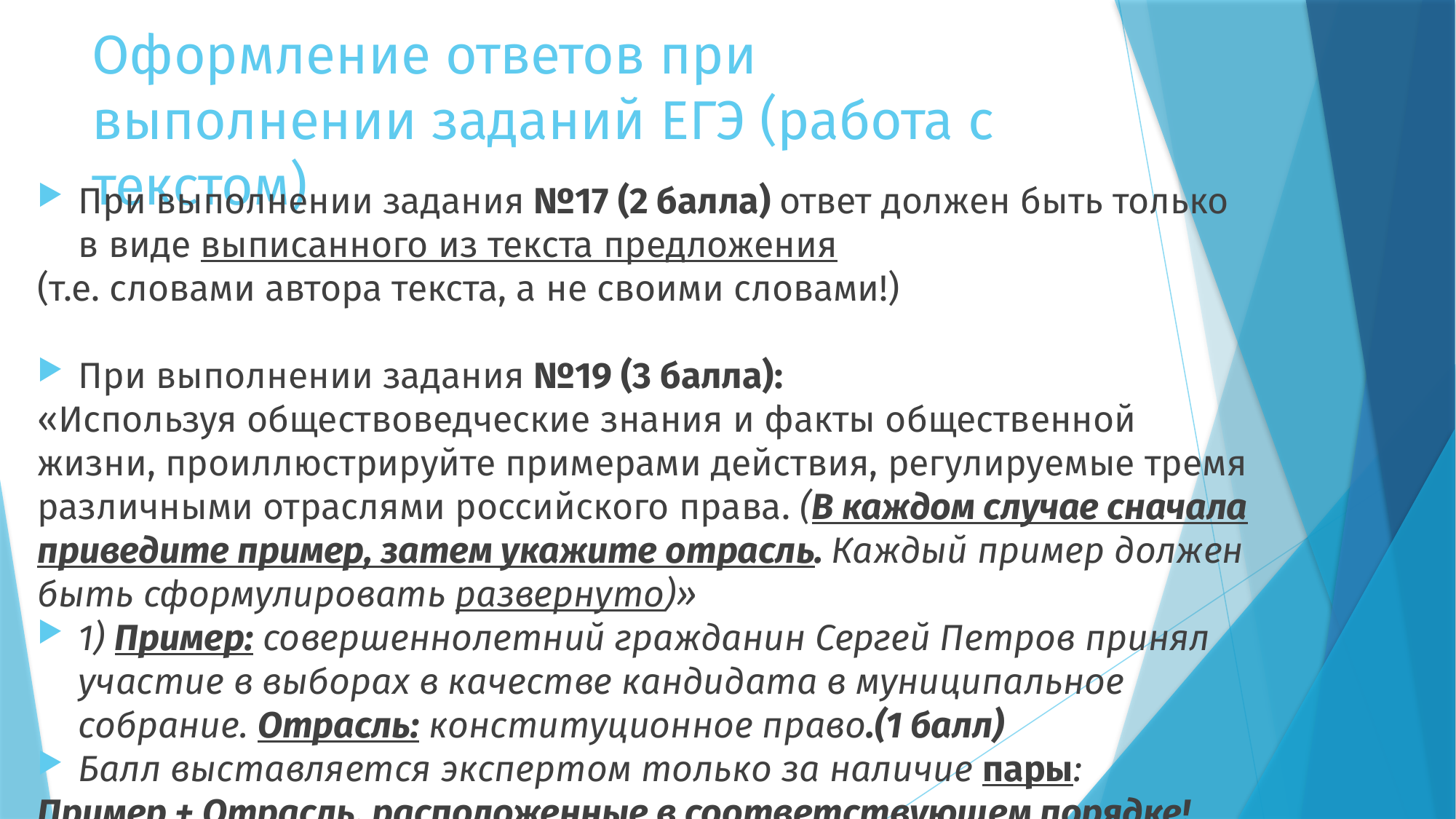

# Оформление ответов при выполнении заданий ЕГЭ (работа с текстом)
При выполнении задания №17 (2 балла) ответ должен быть только в виде выписанного из текста предложения
(т.е. словами автора текста, а не своими словами!)

При выполнении задания №19 (3 балла):
«Используя обществоведческие знания и факты общественной жизни, проиллюстрируйте примерами действия, регулируемые тремя различными отраслями российского права. (В каждом случае сначала приведите пример, затем укажите отрасль. Каждый пример должен быть сформулировать развернуто)»
1) Пример: совершеннолетний гражданин Сергей Петров принял участие в выборах в качестве кандидата в муниципальное собрание. Отрасль: конституционное право.(1 балл)
Балл выставляется экспертом только за наличие пары:
Пример + Отрасль, расположенные в соответствующем порядке!